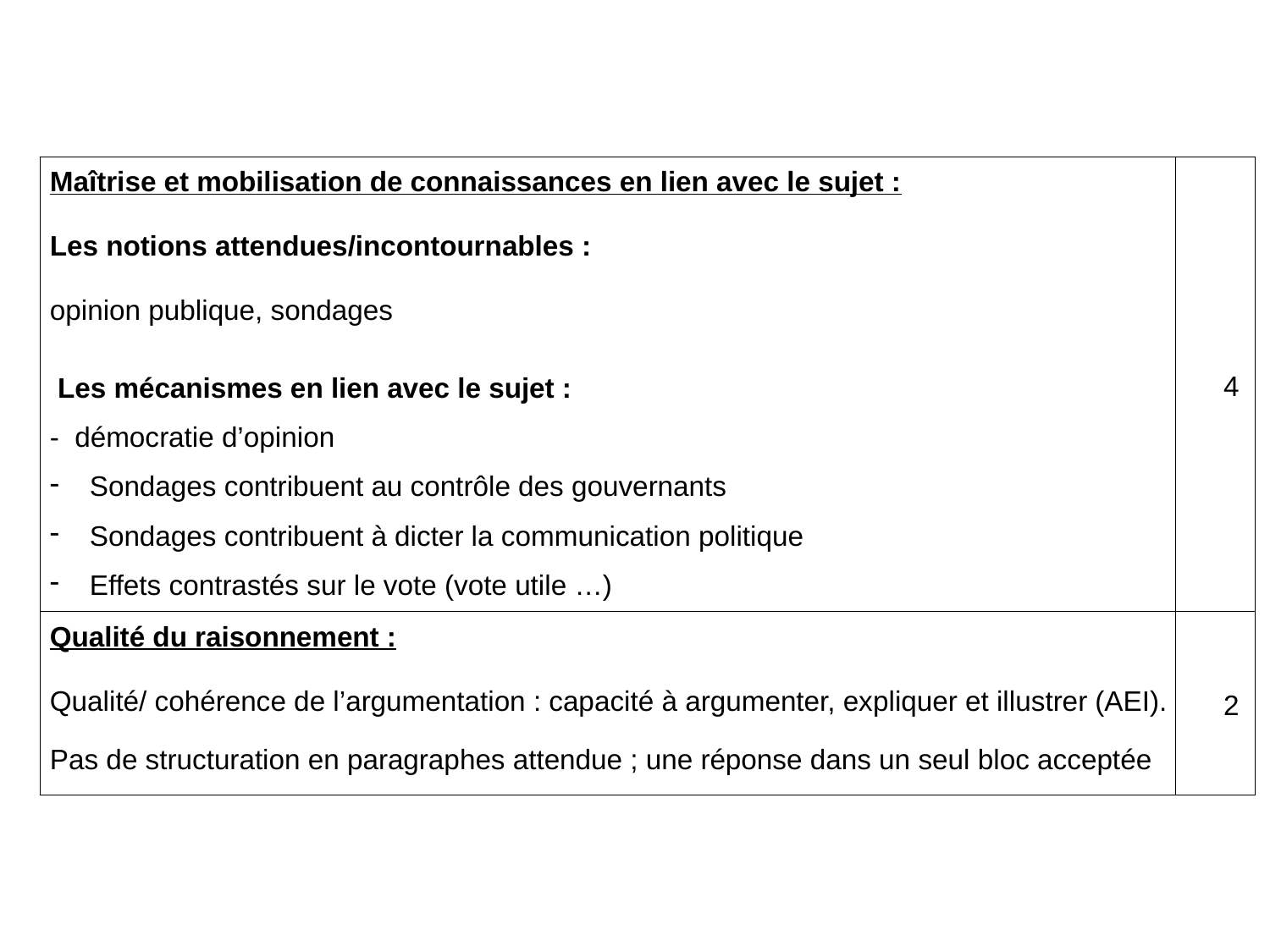

| Maîtrise et mobilisation de connaissances en lien avec le sujet : Les notions attendues/incontournables : opinion publique, sondages Les mécanismes en lien avec le sujet : -  démocratie d’opinion Sondages contribuent au contrôle des gouvernants Sondages contribuent à dicter la communication politique Effets contrastés sur le vote (vote utile …) | 4 |
| --- | --- |
| Qualité du raisonnement : Qualité/ cohérence de l’argumentation : capacité à argumenter, expliquer et illustrer (AEI). Pas de structuration en paragraphes attendue ; une réponse dans un seul bloc acceptée | 2 |